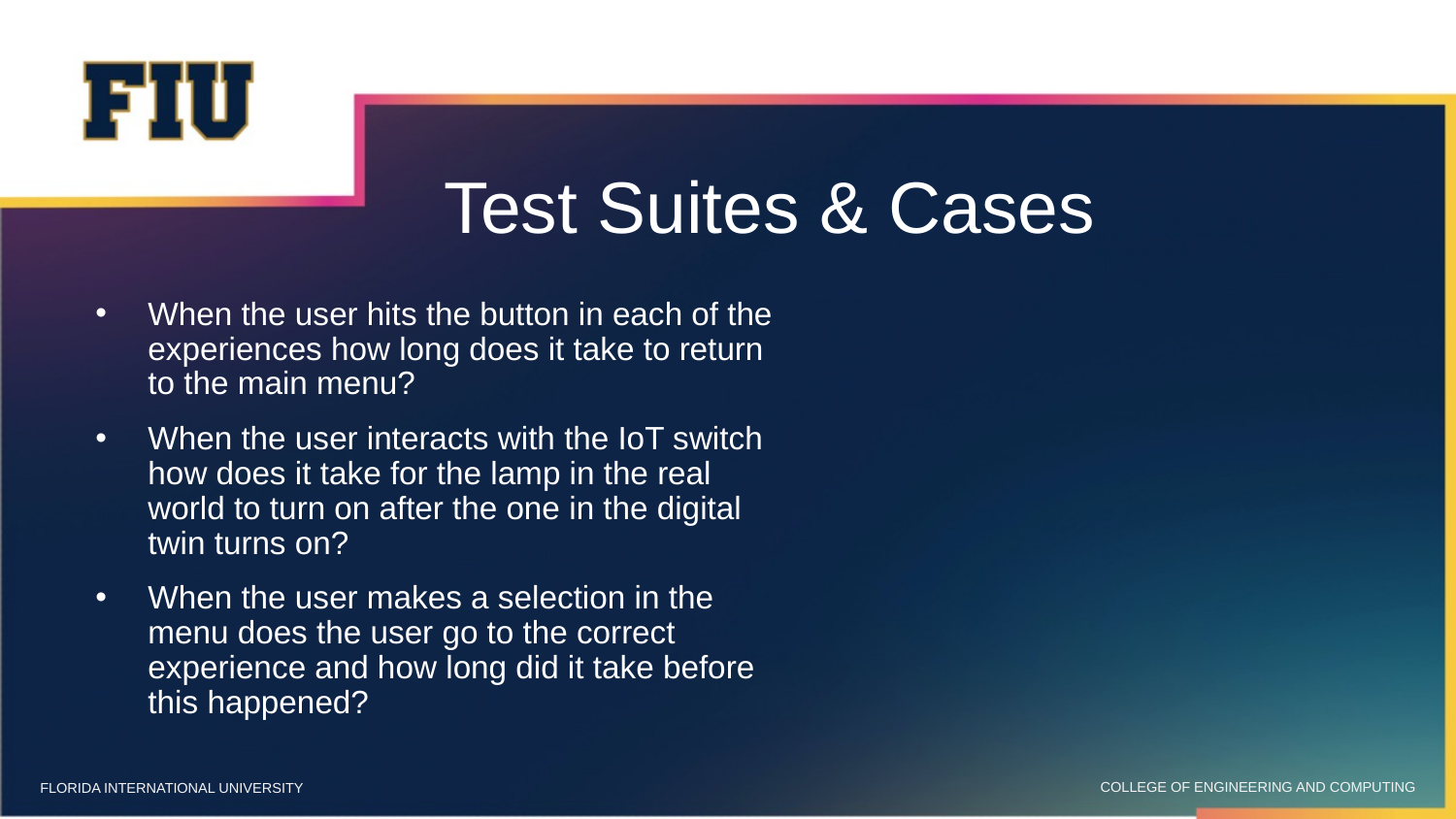

# Test Suites & Cases
When the user hits the button in each of the experiences how long does it take to return to the main menu?
When the user interacts with the IoT switch how does it take for the lamp in the real world to turn on after the one in the digital twin turns on?
When the user makes a selection in the menu does the user go to the correct experience and how long did it take before this happened?